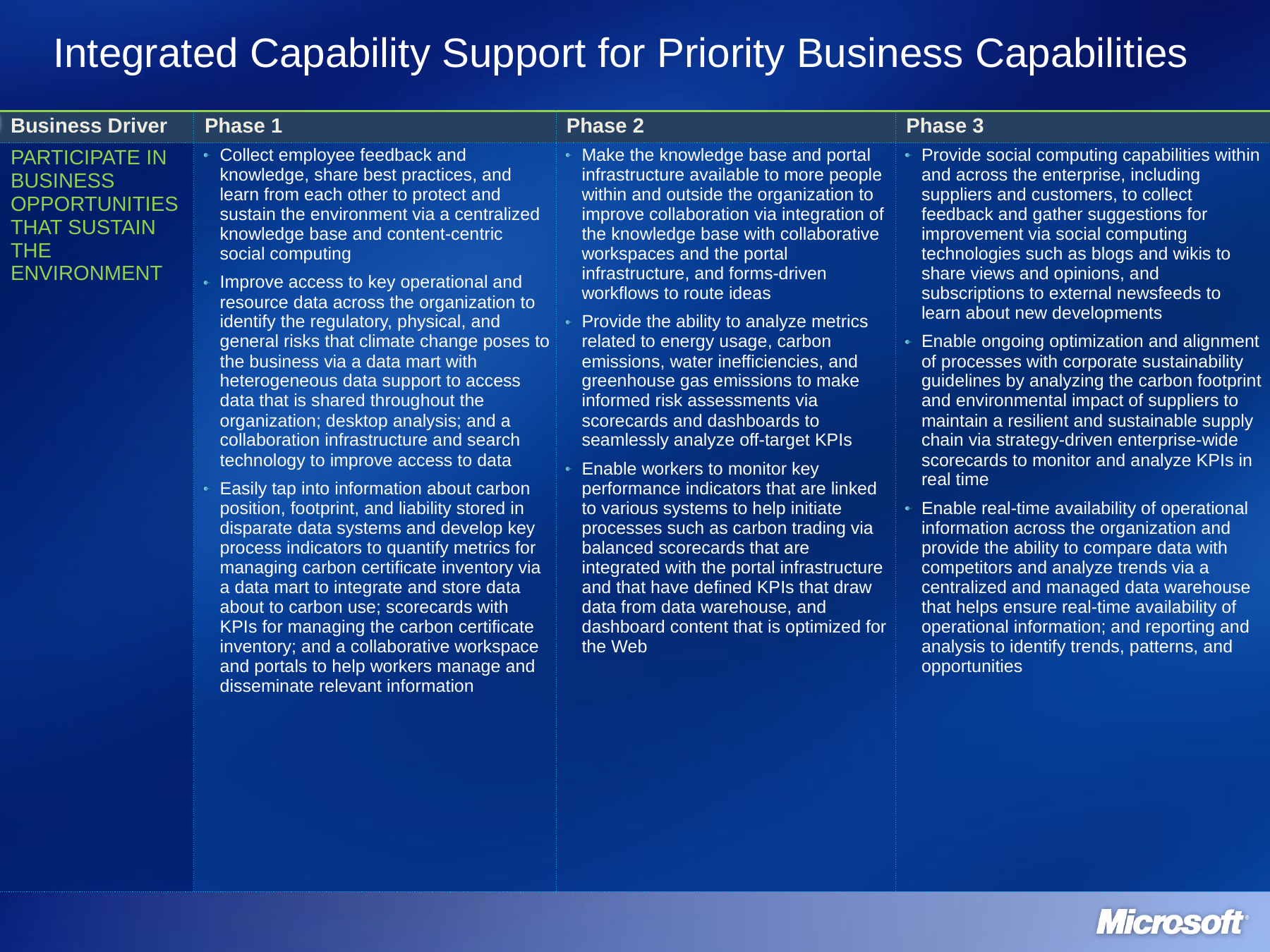

Note to presenter:
This is a template.
Prune, add, and prioritize per BDM and TDM feedback.
Ensure consistency with the “Business Discussion Guide” and the “Capability Discussion Guide”.
# Integrated Capability Support for Priority Business Capabilities
| Business Driver | Phase 1 | Phase 2 | Phase 3 |
| --- | --- | --- | --- |
| PARTICIPATE IN BUSINESS OPPORTUNITIES THAT SUSTAIN THE ENVIRONMENT | Collect employee feedback and knowledge, share best practices, and learn from each other to protect and sustain the environment via a centralized knowledge base and content-centric social computing Improve access to key operational and resource data across the organization to identify the regulatory, physical, and general risks that climate change poses to the business via a data mart with heterogeneous data support to access data that is shared throughout the organization; desktop analysis; and a collaboration infrastructure and search technology to improve access to data Easily tap into information about carbon position, footprint, and liability stored in disparate data systems and develop key process indicators to quantify metrics for managing carbon certificate inventory via a data mart to integrate and store data about to carbon use; scorecards with KPIs for managing the carbon certificate inventory; and a collaborative workspace and portals to help workers manage and disseminate relevant information | Make the knowledge base and portal infrastructure available to more people within and outside the organization to improve collaboration via integration of the knowledge base with collaborative workspaces and the portal infrastructure, and forms-driven workflows to route ideas Provide the ability to analyze metrics related to energy usage, carbon emissions, water inefficiencies, and greenhouse gas emissions to make informed risk assessments via scorecards and dashboards to seamlessly analyze off-target KPIs Enable workers to monitor key performance indicators that are linked to various systems to help initiate processes such as carbon trading via balanced scorecards that are integrated with the portal infrastructure and that have defined KPIs that draw data from data warehouse, and dashboard content that is optimized for the Web | Provide social computing capabilities within and across the enterprise, including suppliers and customers, to collect feedback and gather suggestions for improvement via social computing technologies such as blogs and wikis to share views and opinions, and subscriptions to external newsfeeds to learn about new developments Enable ongoing optimization and alignment of processes with corporate sustainability guidelines by analyzing the carbon footprint and environmental impact of suppliers to maintain a resilient and sustainable supply chain via strategy-driven enterprise-wide scorecards to monitor and analyze KPIs in real time Enable real-time availability of operational information across the organization and provide the ability to compare data with competitors and analyze trends via a centralized and managed data warehouse that helps ensure real-time availability of operational information; and reporting and analysis to identify trends, patterns, and opportunities |